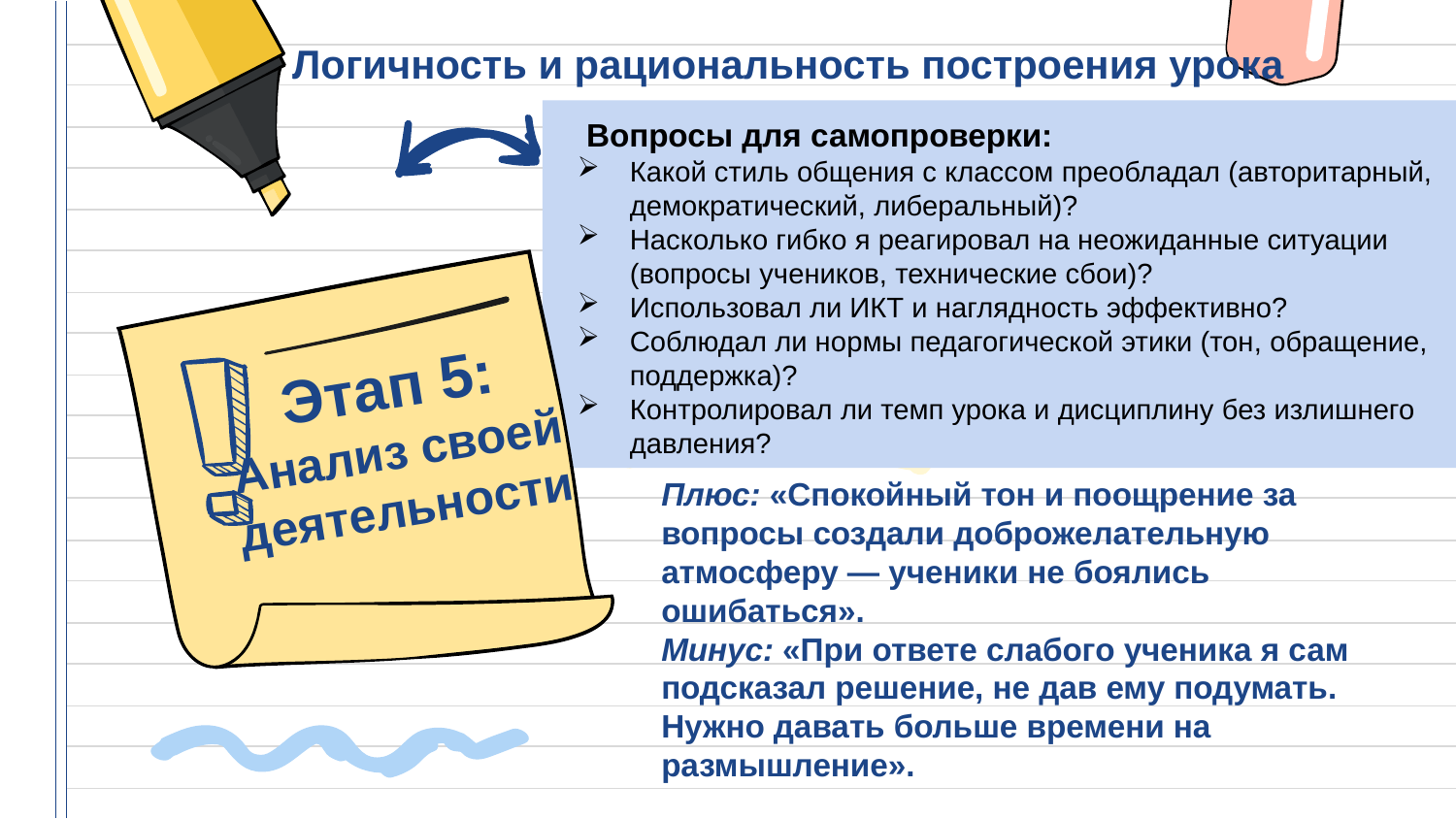

Логичность и рациональность построения урока
 Вопросы для самопроверки:
Какой стиль общения с классом преобладал (авторитарный, демократический, либеральный)?
Насколько гибко я реагировал на неожиданные ситуации (вопросы учеников, технические сбои)?
Использовал ли ИКТ и наглядность эффективно?
Соблюдал ли нормы педагогической этики (тон, обращение, поддержка)?
Контролировал ли темп урока и дисциплину без излишнего давления?

Этап 5: Анализ своей деятельности

# Плюс: «Спокойный тон и поощрение за вопросы создали доброжелательную атмосферу — ученики не боялись ошибаться». Минус: «При ответе слабого ученика я сам подсказал решение, не дав ему подумать. Нужно давать больше времени на размышление».